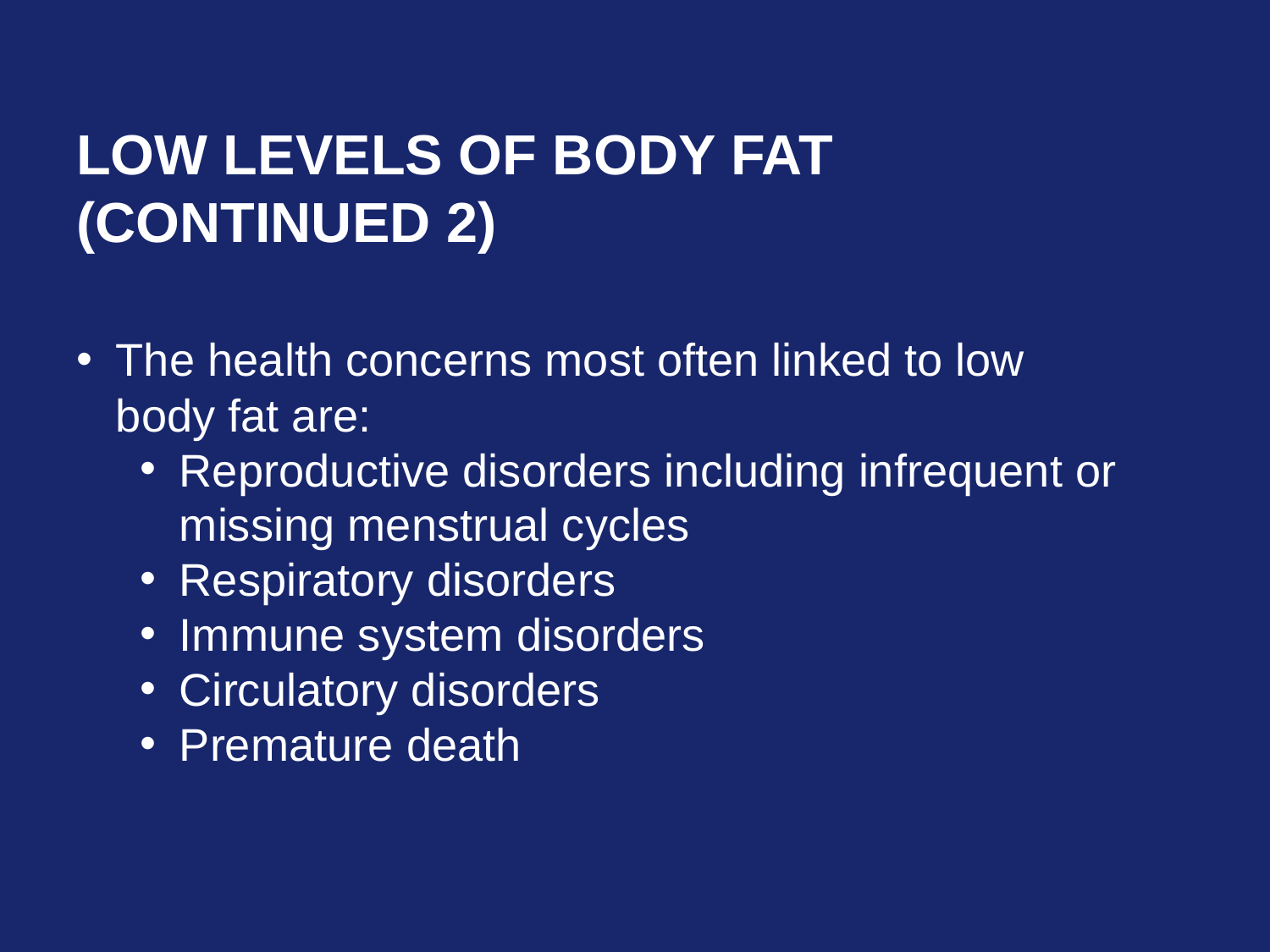

# Low Levels of Body Fat (continued 2)
The health concerns most often linked to low body fat are:
Reproductive disorders including infrequent or missing menstrual cycles
Respiratory disorders
Immune system disorders
Circulatory disorders
Premature death